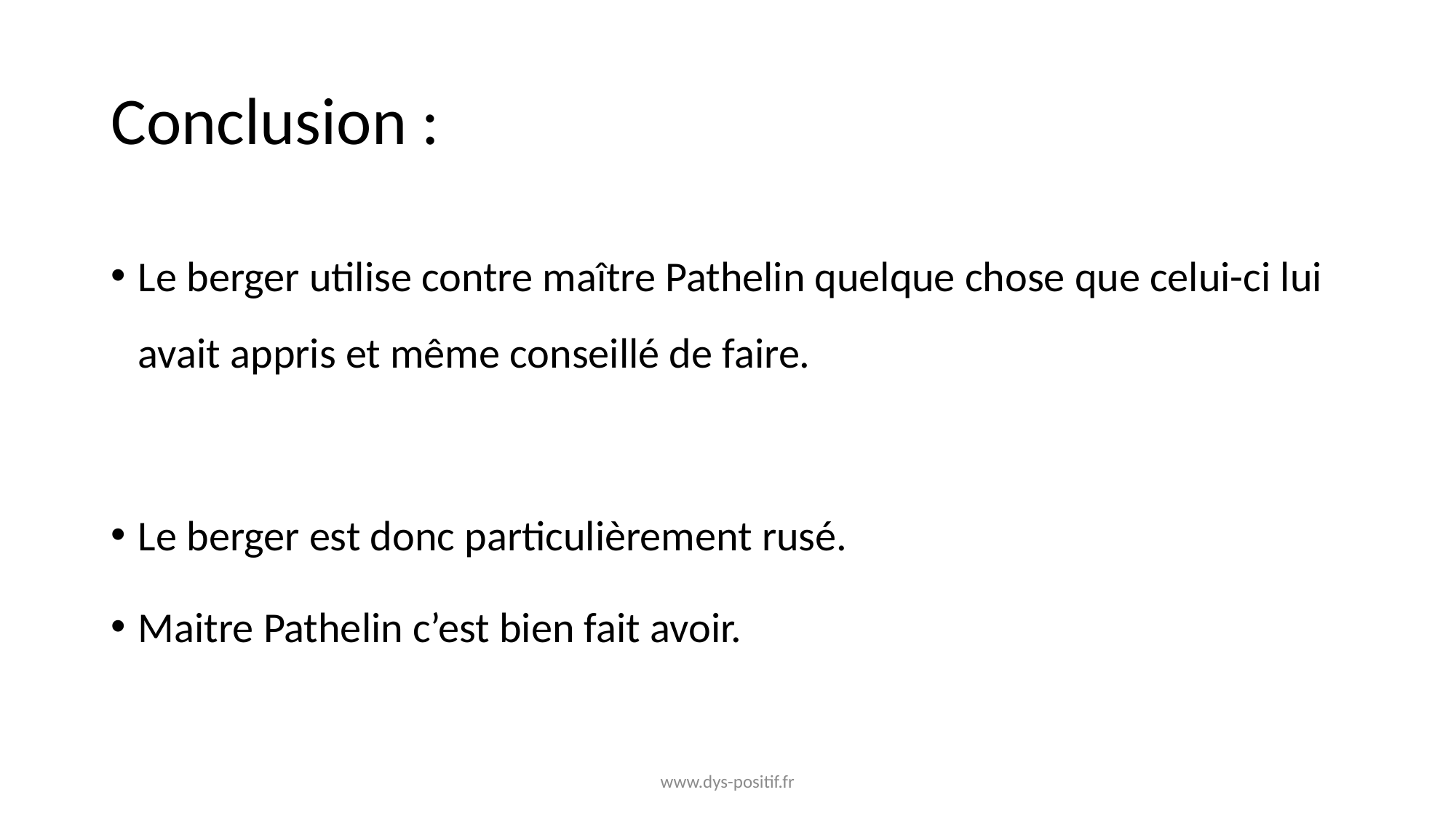

# Conclusion :
Le berger utilise contre maître Pathelin quelque chose que celui-ci lui avait appris et même conseillé de faire.

Le berger est donc particulièrement rusé.
Maitre Pathelin c’est bien fait avoir.
www.dys-positif.fr